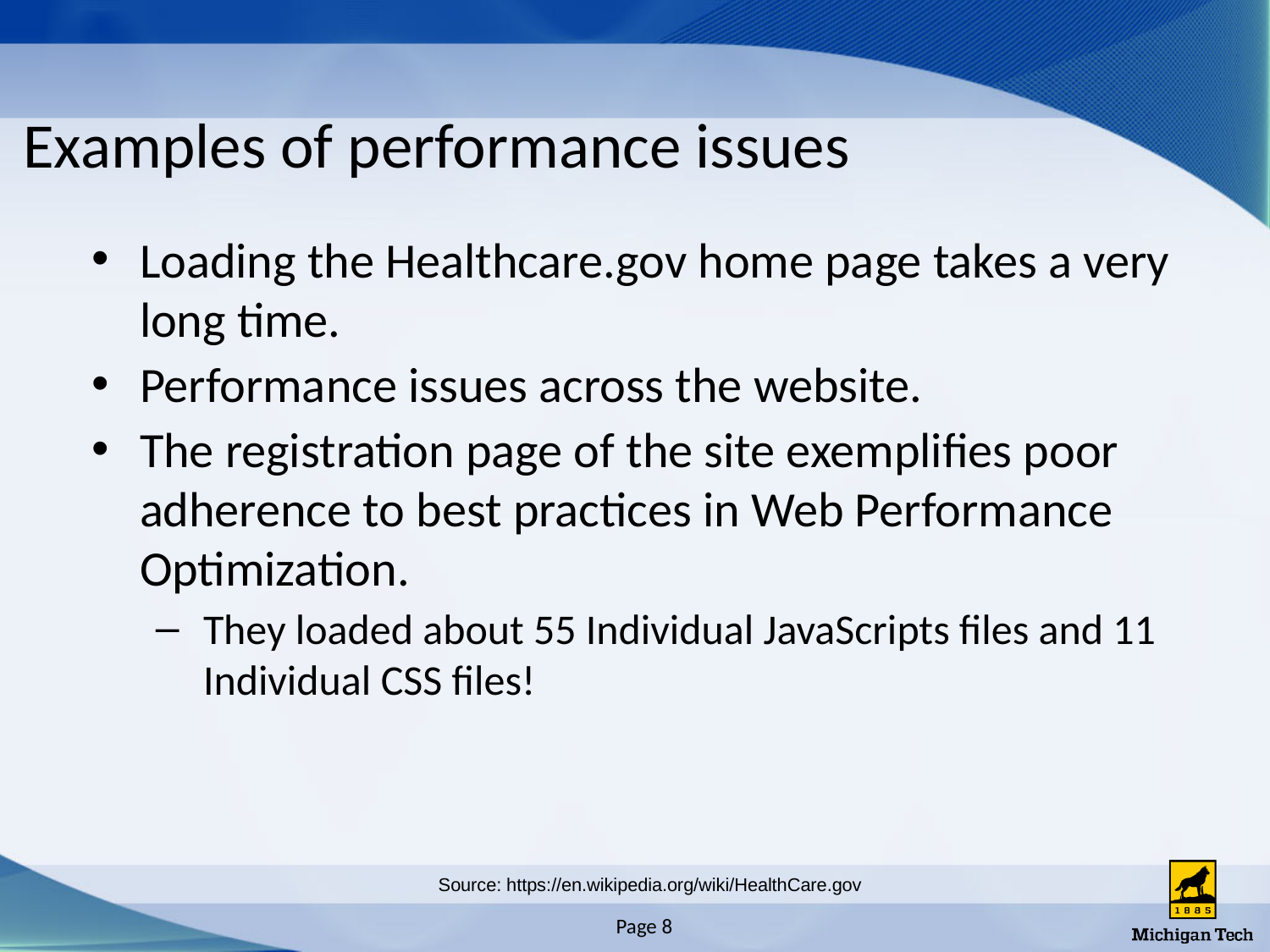

# Examples of performance issues
Loading the Healthcare.gov home page takes a very long time.
Performance issues across the website.
The registration page of the site exemplifies poor adherence to best practices in Web Performance Optimization.
They loaded about 55 Individual JavaScripts files and 11 Individual CSS files!
Source: https://en.wikipedia.org/wiki/HealthCare.gov